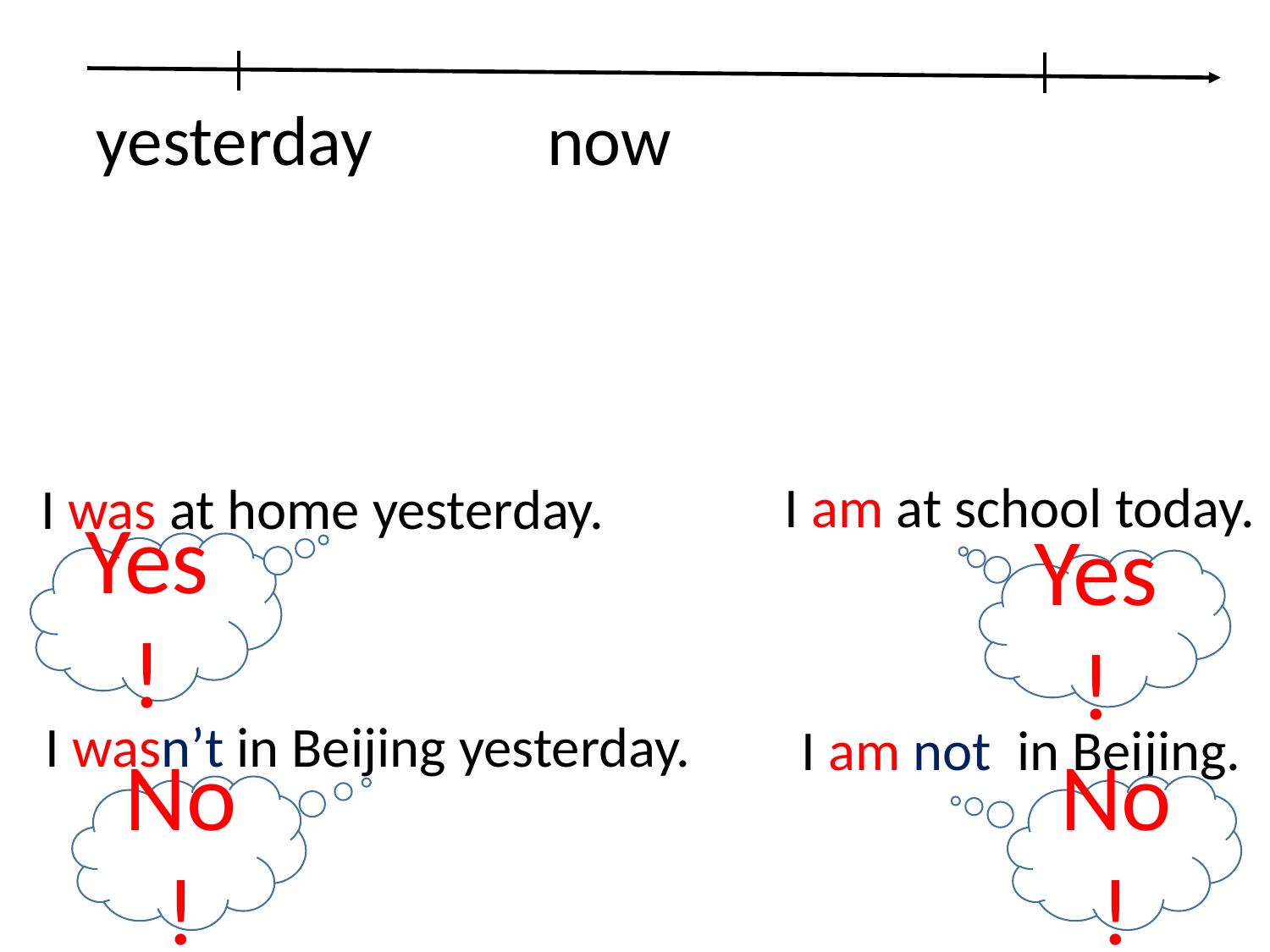

yesterday           now
I am at school today.
I was at home yesterday.
Yes!
Yes!
I wasn’t in Beijing yesterday.
I am not  in Beijing.
No!
No!